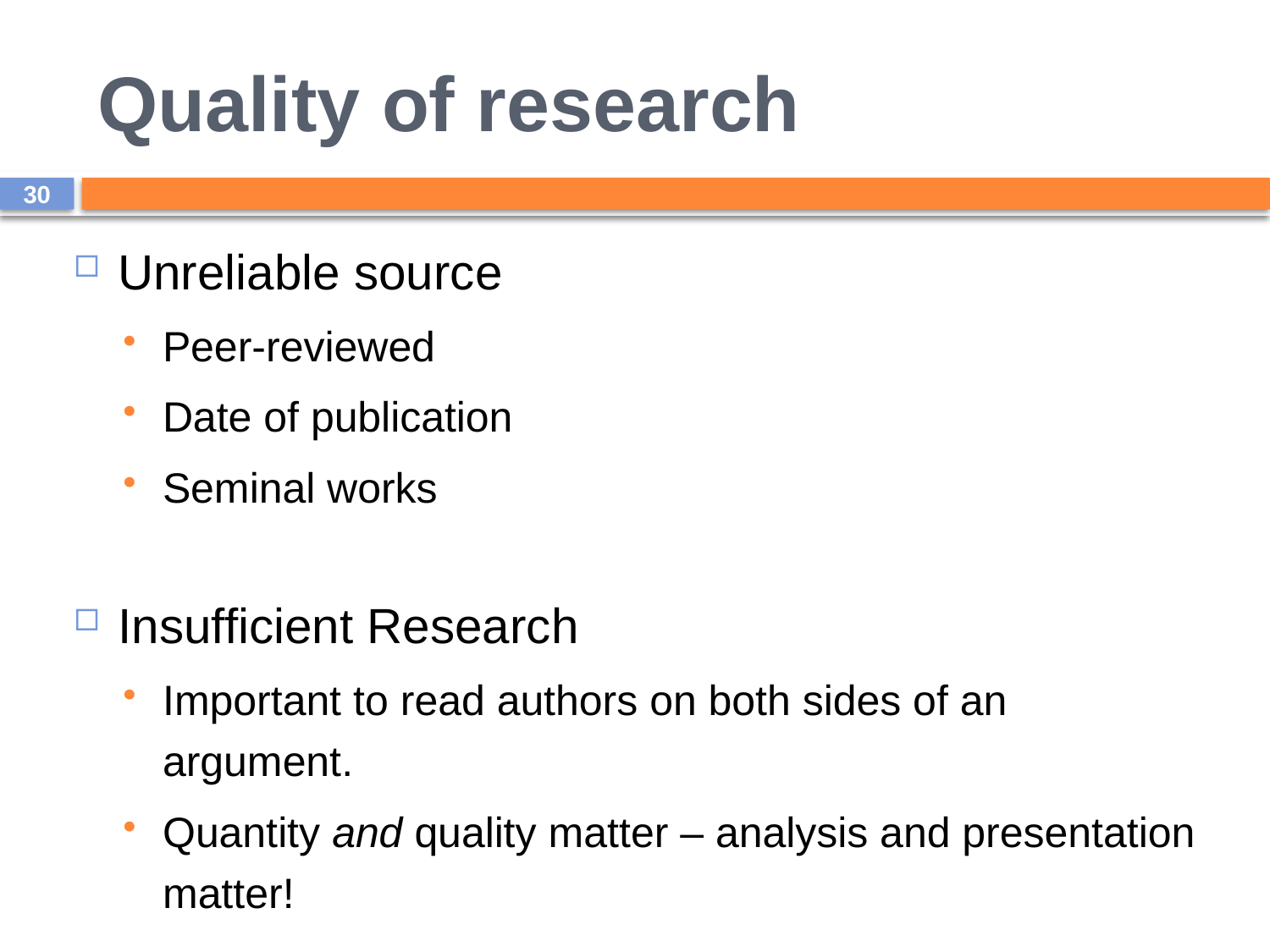

# Quality of research
30
Unreliable source
Peer-reviewed
Date of publication
Seminal works

Insufficient Research
Important to read authors on both sides of an argument.
Quantity and quality matter – analysis and presentation matter!